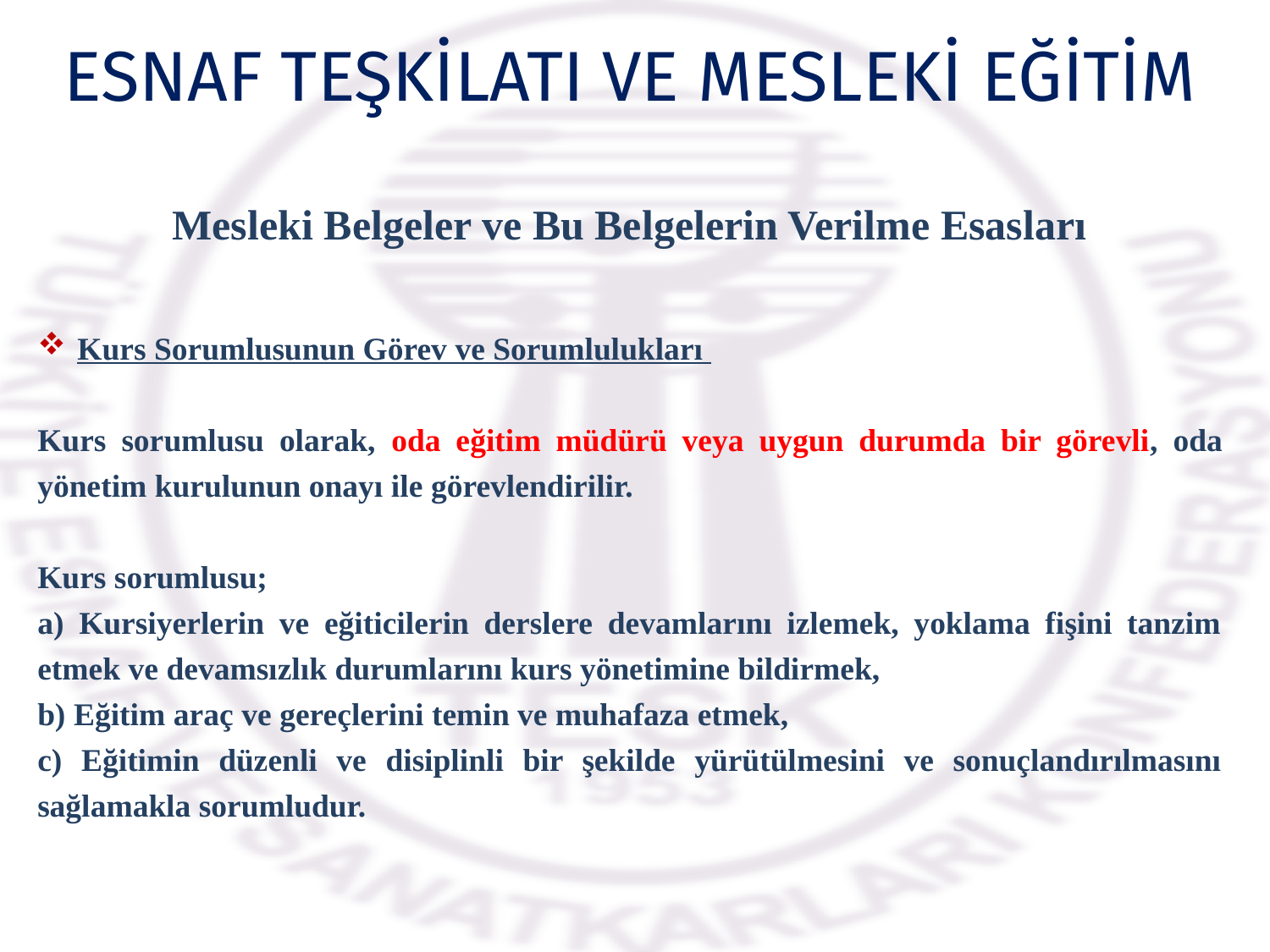

ESNAF TEŞKİLATI VE MESLEKİ EĞİTİM
Mesleki Belgeler ve Bu Belgelerin Verilme Esasları

Kurs Sorumlusunun Görev ve Sorumlulukları

Kurs sorumlusu olarak, oda eğitim müdürü veya uygun durumda bir görevli, oda yönetim kurulunun onayı ile görevlendirilir.

Kurs sorumlusu;
a) Kursiyerlerin ve eğiticilerin derslere devamlarını izlemek, yoklama fişini tanzim etmek ve devamsızlık durumlarını kurs yönetimine bildirmek,
b) Eğitim araç ve gereçlerini temin ve muhafaza etmek,
c) Eğitimin düzenli ve disiplinli bir şekilde yürütülmesini ve sonuçlandırılmasını sağlamakla sorumludur.